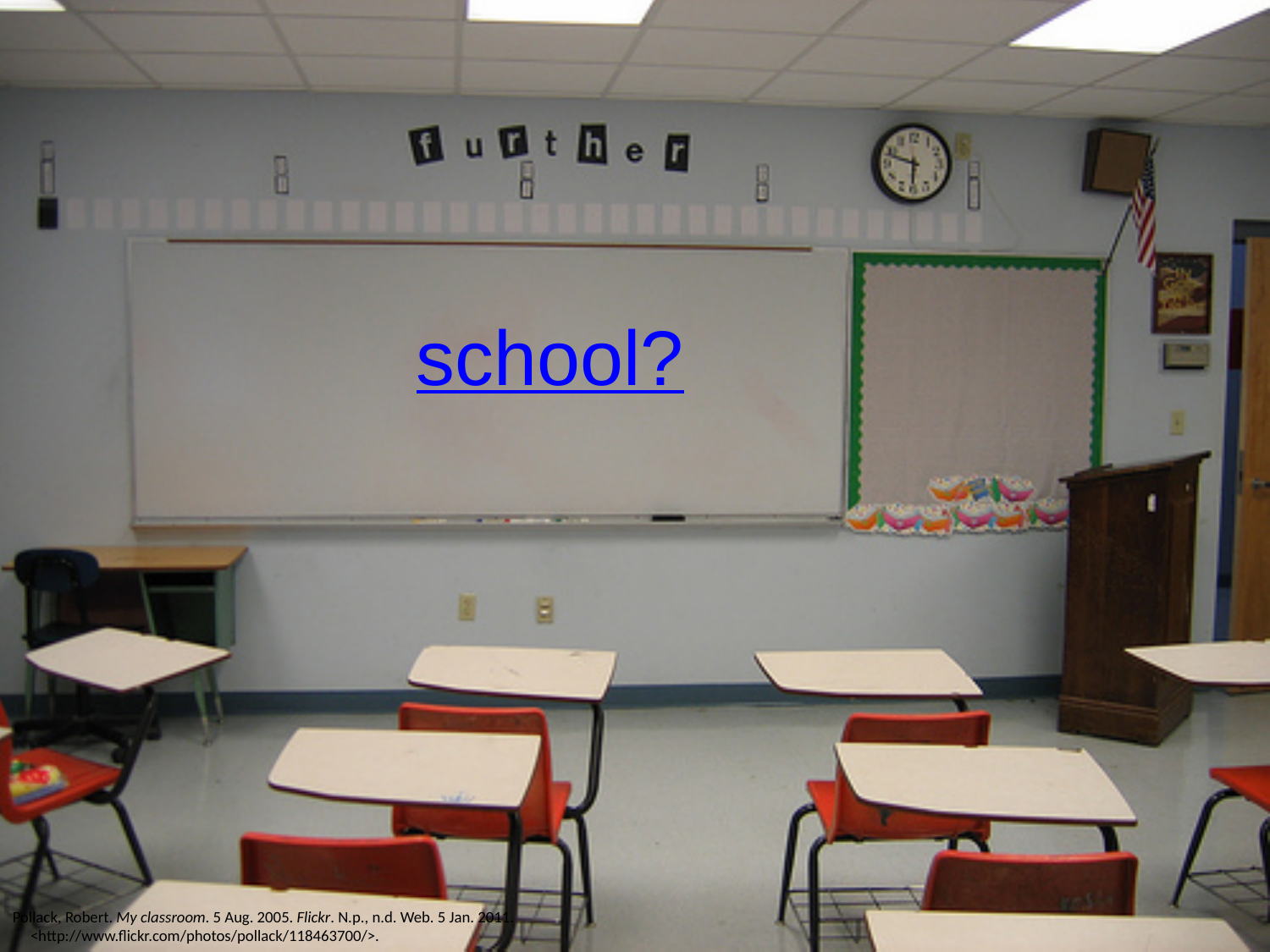

# school?
Pollack, Robert. My classroom. 5 Aug. 2005. Flickr. N.p., n.d. Web. 5 Jan. 2011.
     <http://www.flickr.com/photos/pollack/118463700/>.